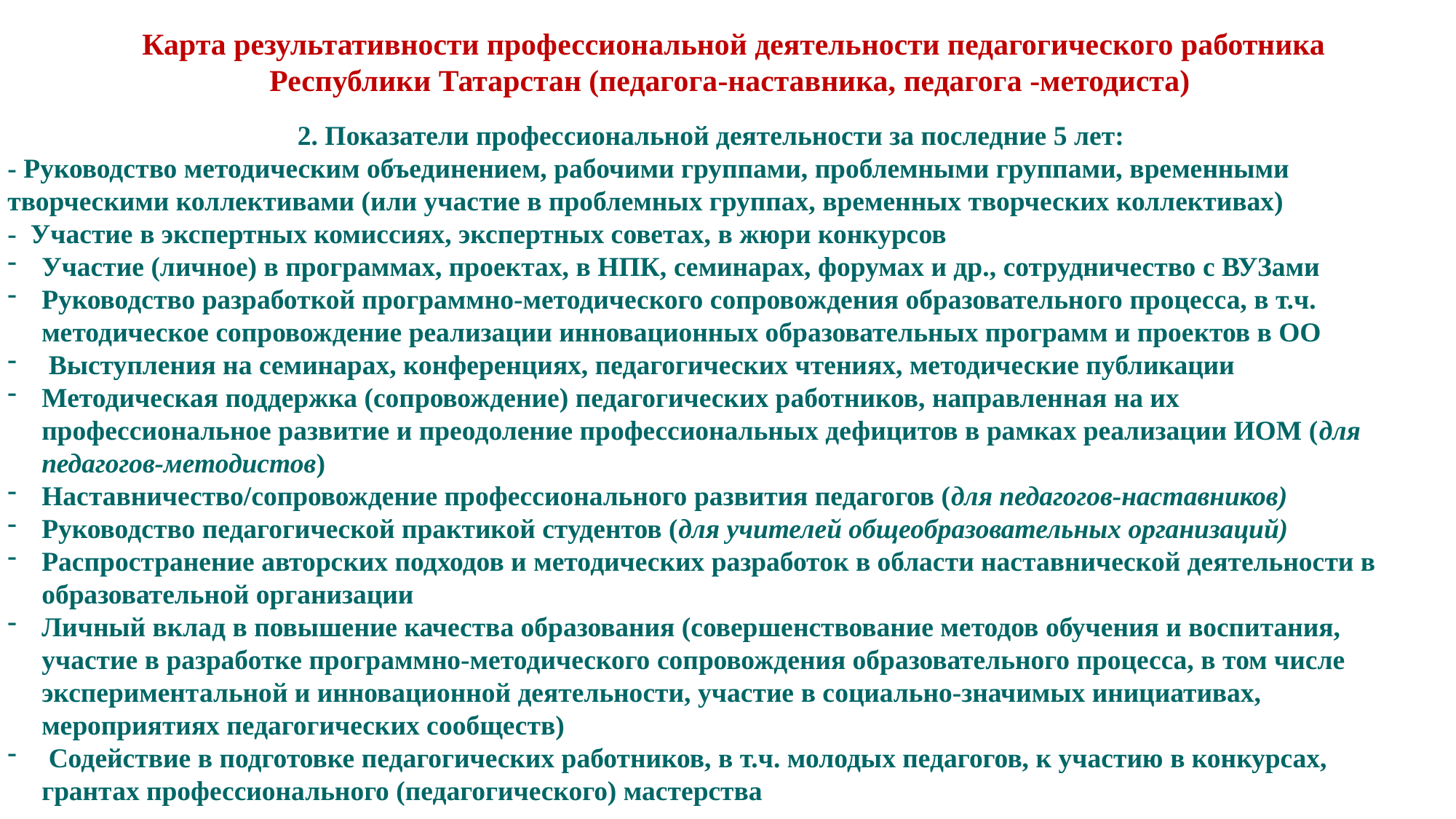

Карта результативности профессиональной деятельности педагогического работника Республики Татарстан (педагога-наставника, педагога -методиста)

2. Показатели профессиональной деятельности за последние 5 лет:
- Руководство методическим объединением, рабочими группами, проблемными группами, временными творческими коллективами (или участие в проблемных группах, временных творческих коллективах)
-  Участие в экспертных комиссиях, экспертных советах, в жюри конкурсов
Участие (личное) в программах, проектах, в НПК, семинарах, форумах и др., сотрудничество с ВУЗами
Руководство разработкой программно-методического сопровождения образовательного процесса, в т.ч. методическое сопровождение реализации инновационных образовательных программ и проектов в ОО
 Выступления на семинарах, конференциях, педагогических чтениях, методические публикации
Методическая поддержка (сопровождение) педагогических работников, направленная на их профессиональное развитие и преодоление профессиональных дефицитов в рамках реализации ИОМ (для педагогов-методистов)
Наставничество/сопровождение профессионального развития педагогов (для педагогов-наставников)
Руководство педагогической практикой студентов (для учителей общеобразовательных организаций)
Распространение авторских подходов и методических разработок в области наставнической деятельности в образовательной организации
Личный вклад в повышение качества образования (совершенствование методов обучения и воспитания, участие в разработке программно-методического сопровождения образовательного процесса, в том числе экспериментальной и инновационной деятельности, участие в социально-значимых инициативах, мероприятиях педагогических сообществ)
 Содействие в подготовке педагогических работников, в т.ч. молодых педагогов, к участию в конкурсах, грантах профессионального (педагогического) мастерства